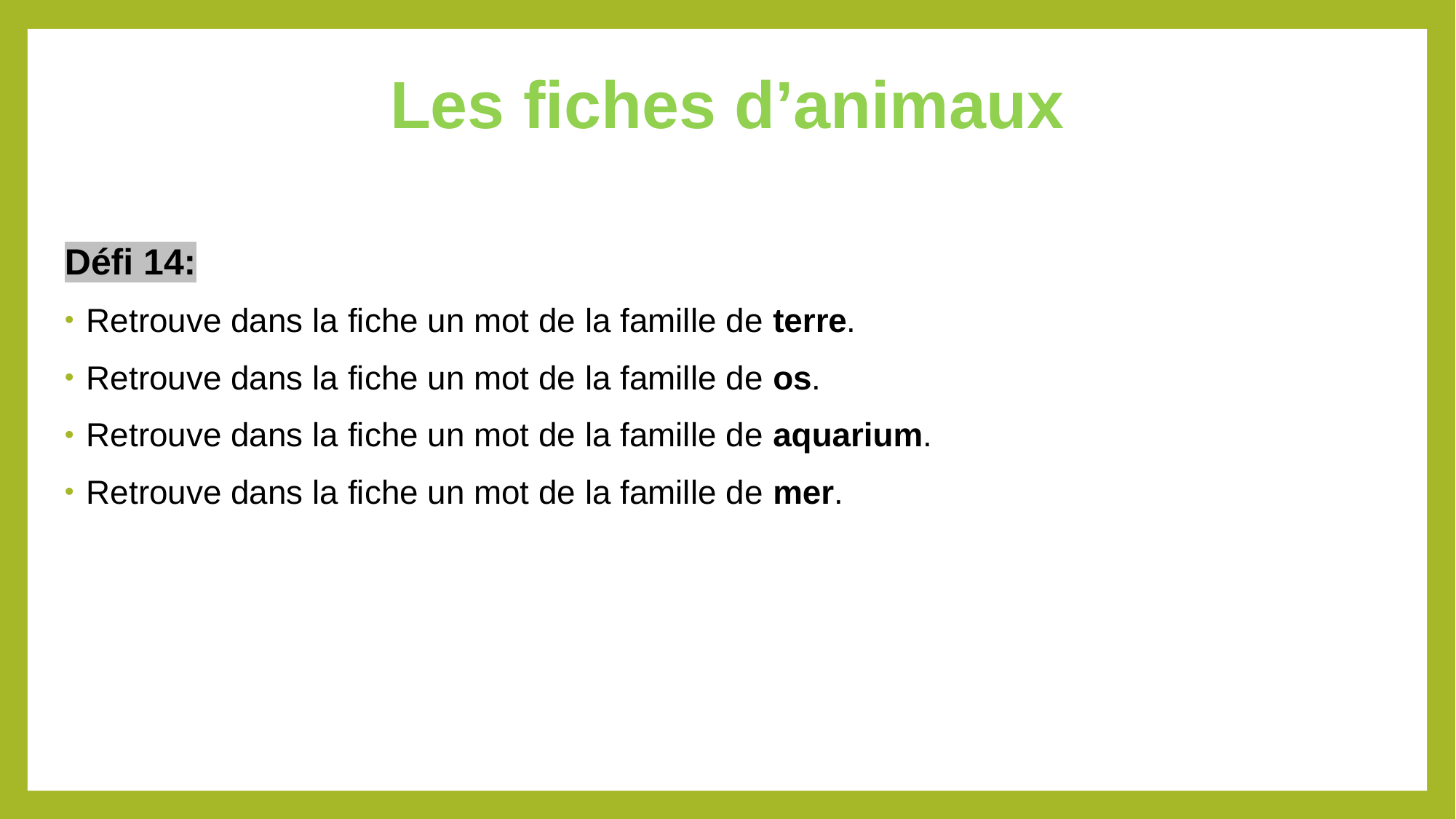

# Les fiches d’animaux
Défi 14:
Retrouve dans la fiche un mot de la famille de terre.
Retrouve dans la fiche un mot de la famille de os.
Retrouve dans la fiche un mot de la famille de aquarium.
Retrouve dans la fiche un mot de la famille de mer.